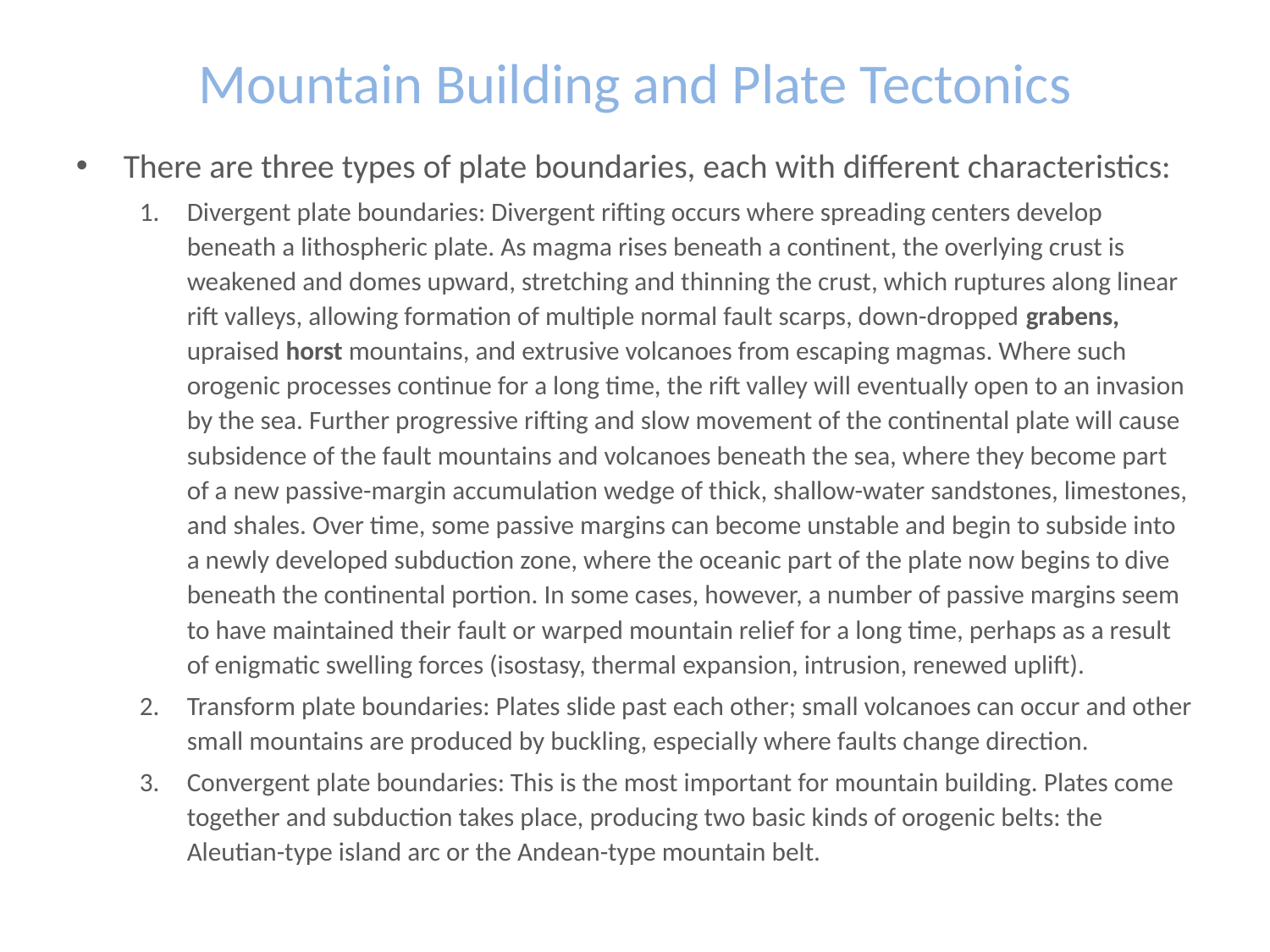

# Mountain Building and Plate Tectonics
There are three types of plate boundaries, each with different characteristics:
Divergent plate boundaries: Divergent rifting occurs where spreading centers develop beneath a lithospheric plate. As magma rises beneath a continent, the overlying crust is weakened and domes upward, stretching and thinning the crust, which ruptures along linear rift valleys, allowing formation of multiple normal fault scarps, down-dropped grabens, upraised horst mountains, and extrusive volcanoes from escaping magmas. Where such orogenic processes continue for a long time, the rift valley will eventually open to an invasion by the sea. Further progressive rifting and slow movement of the continental plate will cause subsidence of the fault mountains and volcanoes beneath the sea, where they become part of a new passive-margin accumulation wedge of thick, shallow-water sandstones, limestones, and shales. Over time, some passive margins can become unstable and begin to subside into a newly developed subduction zone, where the oceanic part of the plate now begins to dive beneath the continental portion. In some cases, however, a number of passive margins seem to have maintained their fault or warped mountain relief for a long time, perhaps as a result of enigmatic swelling forces (isostasy, thermal expansion, intrusion, renewed uplift).
Transform plate boundaries: Plates slide past each other; small volcanoes can occur and other small mountains are produced by buckling, especially where faults change direction.
Convergent plate boundaries: This is the most important for mountain building. Plates come together and subduction takes place, producing two basic kinds of orogenic belts: the Aleutian-type island arc or the Andean-type mountain belt.